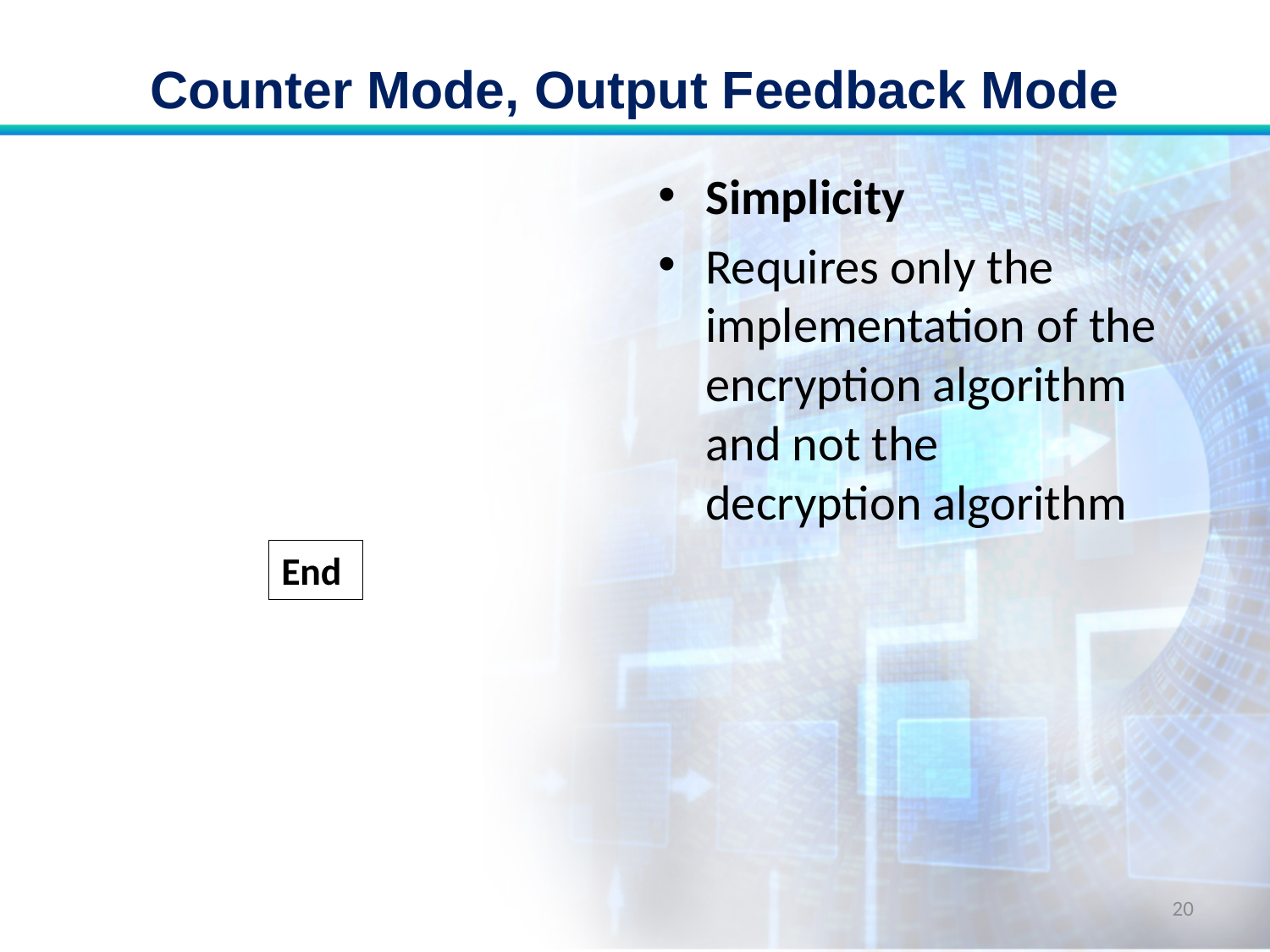

# Counter Mode, Output Feedback Mode
Simplicity
Requires only the implementation of the encryption algorithm and not the decryption algorithm
End
20